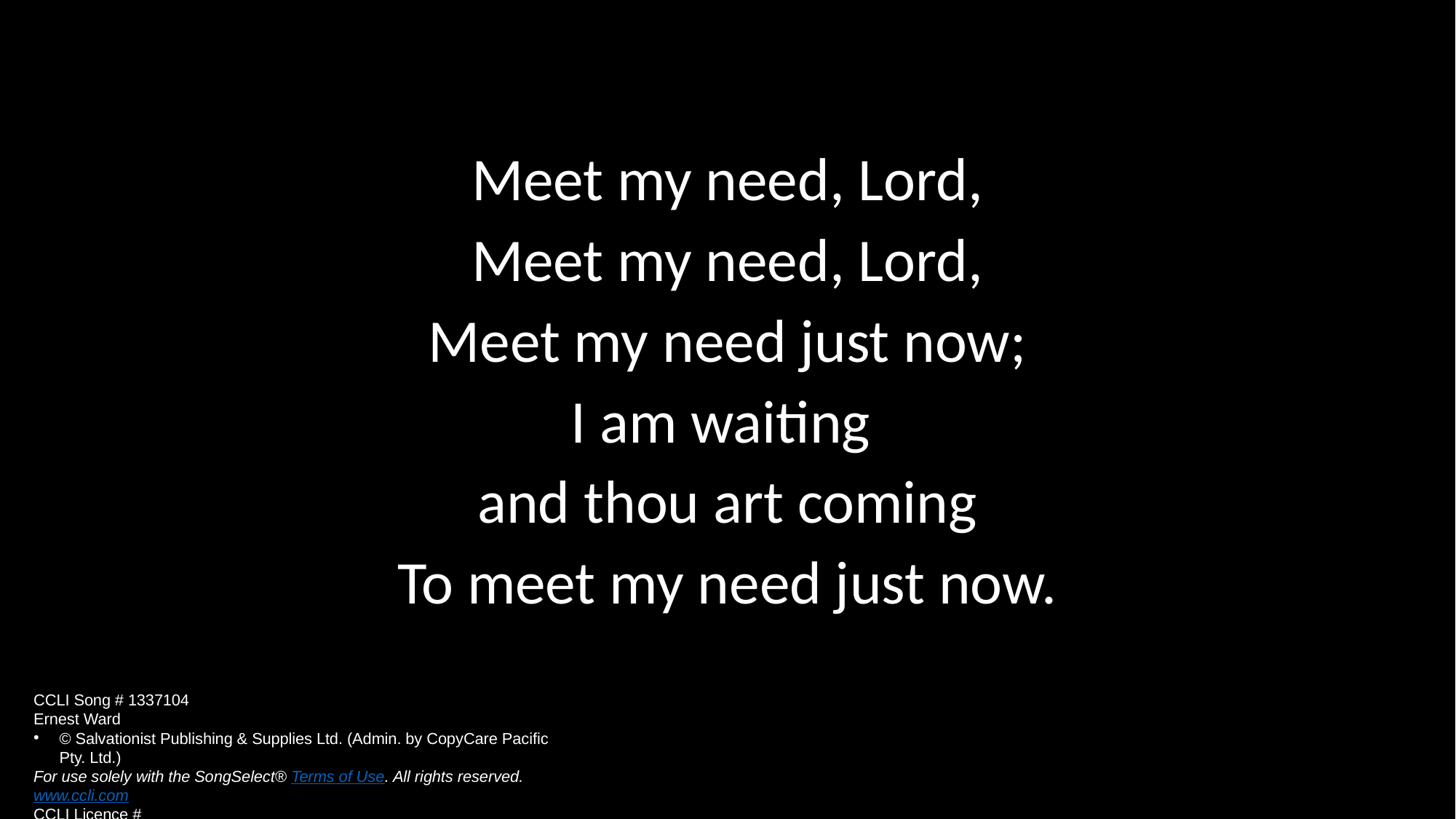

Meet my need, Lord,
Meet my need, Lord,
Meet my need just now;
I am waiting
and thou art coming
To meet my need just now.
CCLI Song # 1337104
Ernest Ward
© Salvationist Publishing & Supplies Ltd. (Admin. by CopyCare Pacific Pty. Ltd.)
For use solely with the SongSelect® Terms of Use. All rights reserved. www.ccli.com
CCLI Licence #